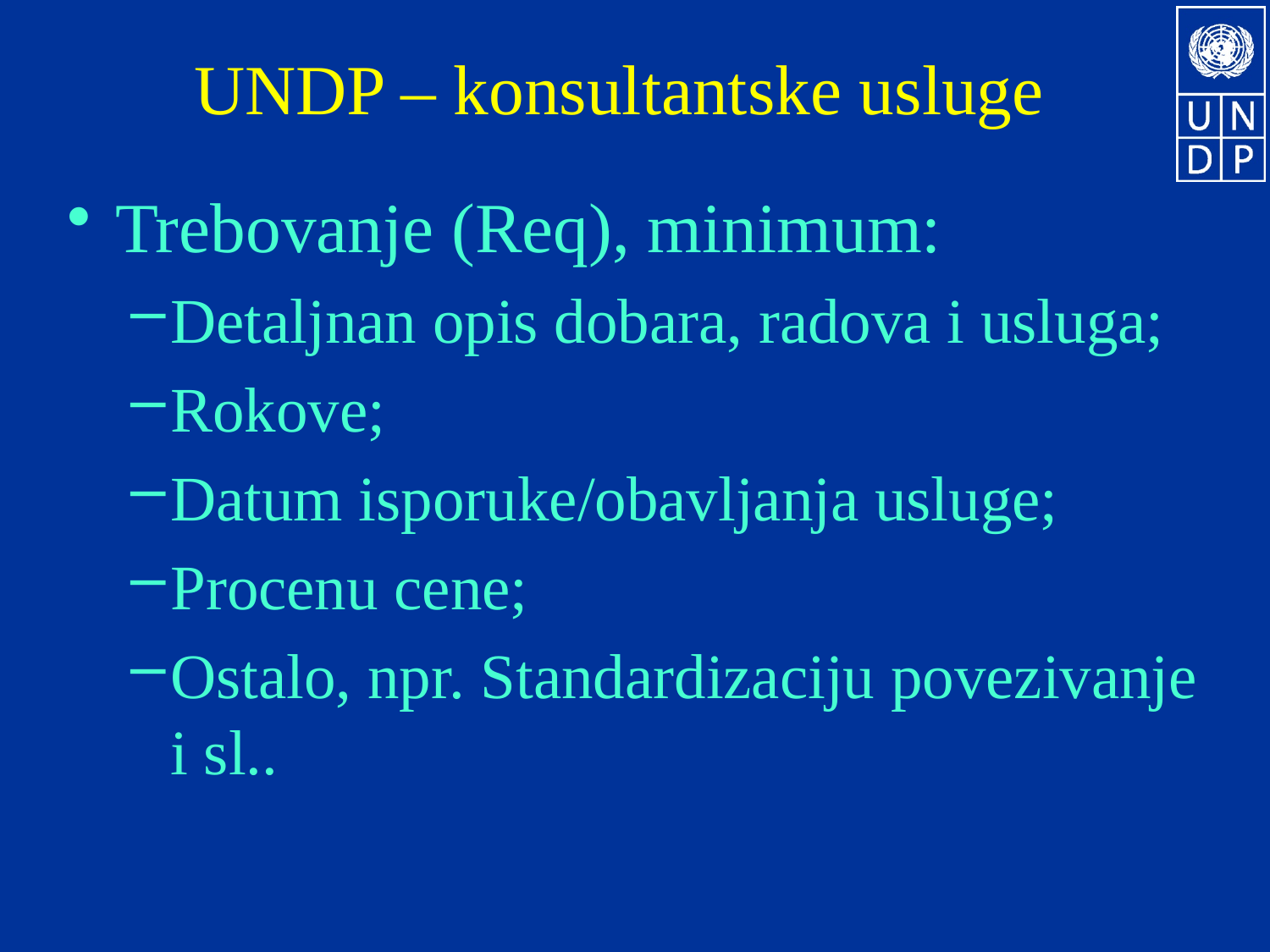

# UNDP – konsultantske usluge
Trebovanje (Req), minimum:
Detaljnan opis dobara, radova i usluga;
Rokove;
Datum isporuke/obavljanja usluge;
Procenu cene;
Ostalo, npr. Standardizaciju povezivanje i sl..